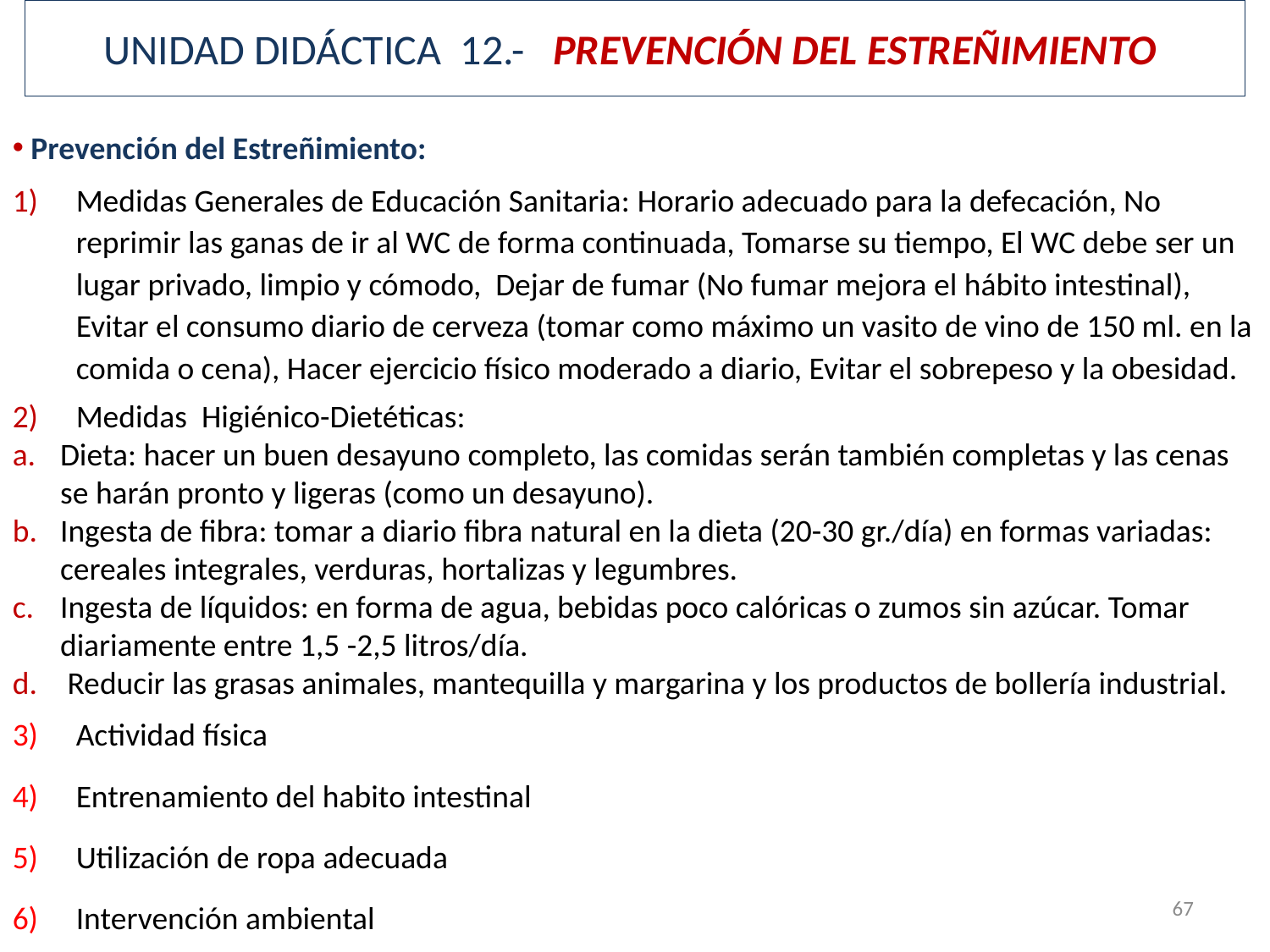

# UNIDAD DIDÁCTICA  12.-   PREVENCIÓN DEL ESTREÑIMIENTO

 Prevención del Estreñimiento:
Medidas Generales de Educación Sanitaria: Horario adecuado para la defecación, No reprimir las ganas de ir al WC de forma continuada, Tomarse su tiempo, El WC debe ser un lugar privado, limpio y cómodo,  Dejar de fumar (No fumar mejora el hábito intestinal), Evitar el consumo diario de cerveza (tomar como máximo un vasito de vino de 150 ml. en la comida o cena), Hacer ejercicio físico moderado a diario, Evitar el sobrepeso y la obesidad.
Medidas  Higiénico-Dietéticas:
Dieta: hacer un buen desayuno completo, las comidas serán también completas y las cenas se harán pronto y ligeras (como un desayuno).
Ingesta de fibra: tomar a diario fibra natural en la dieta (20-30 gr./día) en formas variadas: cereales integrales, verduras, hortalizas y legumbres.
Ingesta de líquidos: en forma de agua, bebidas poco calóricas o zumos sin azúcar. Tomar diariamente entre 1,5 -2,5 litros/día.
 Reducir las grasas animales, mantequilla y margarina y los productos de bollería industrial.
Actividad física
Entrenamiento del habito intestinal
Utilización de ropa adecuada
Intervención ambiental

67